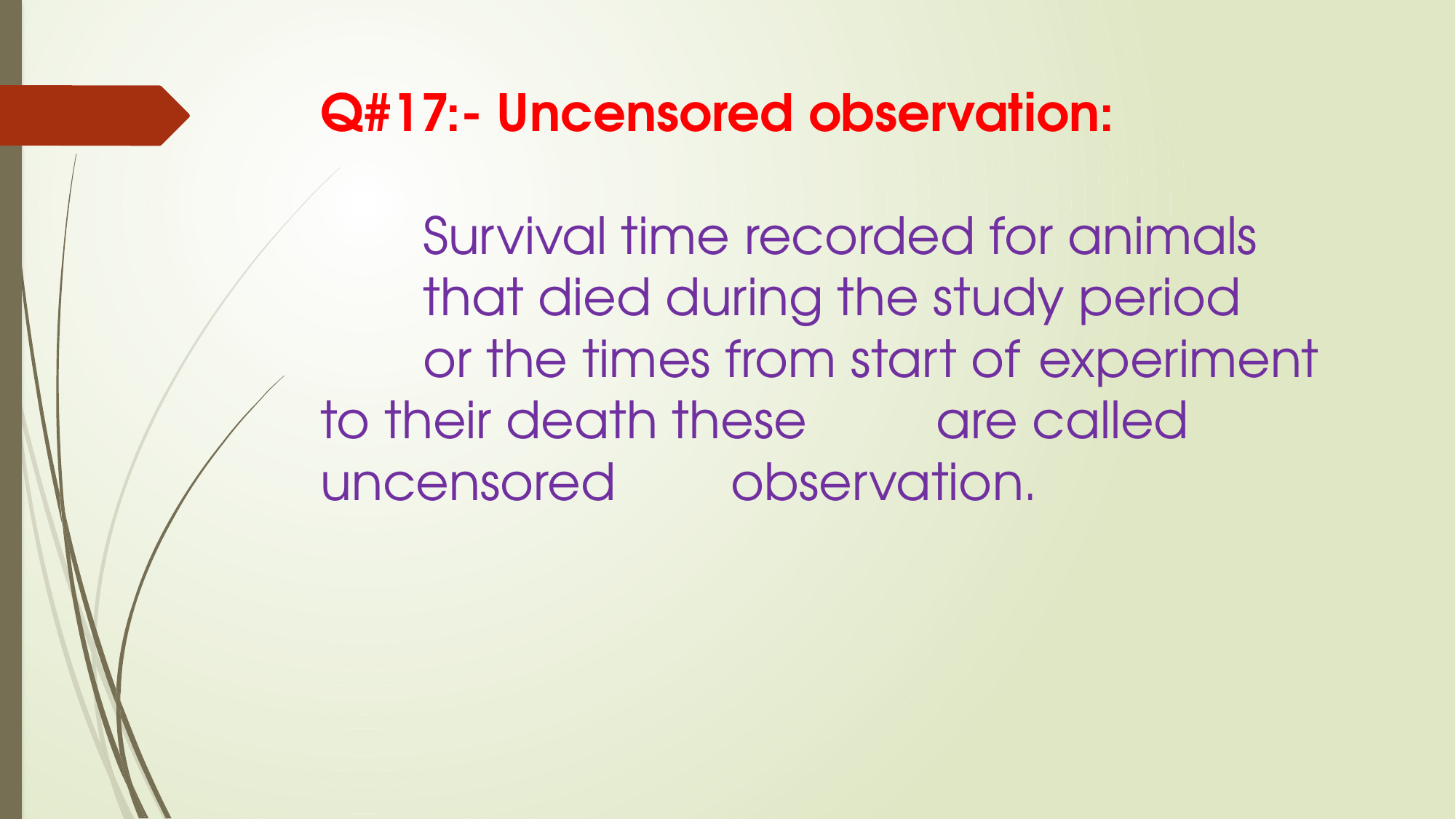

# Q#17:- Uncensored observation:   Survival time recorded for animals 			that died during the study period 			or the times from start of 								experiment to their death these 				are called uncensored 								observation.